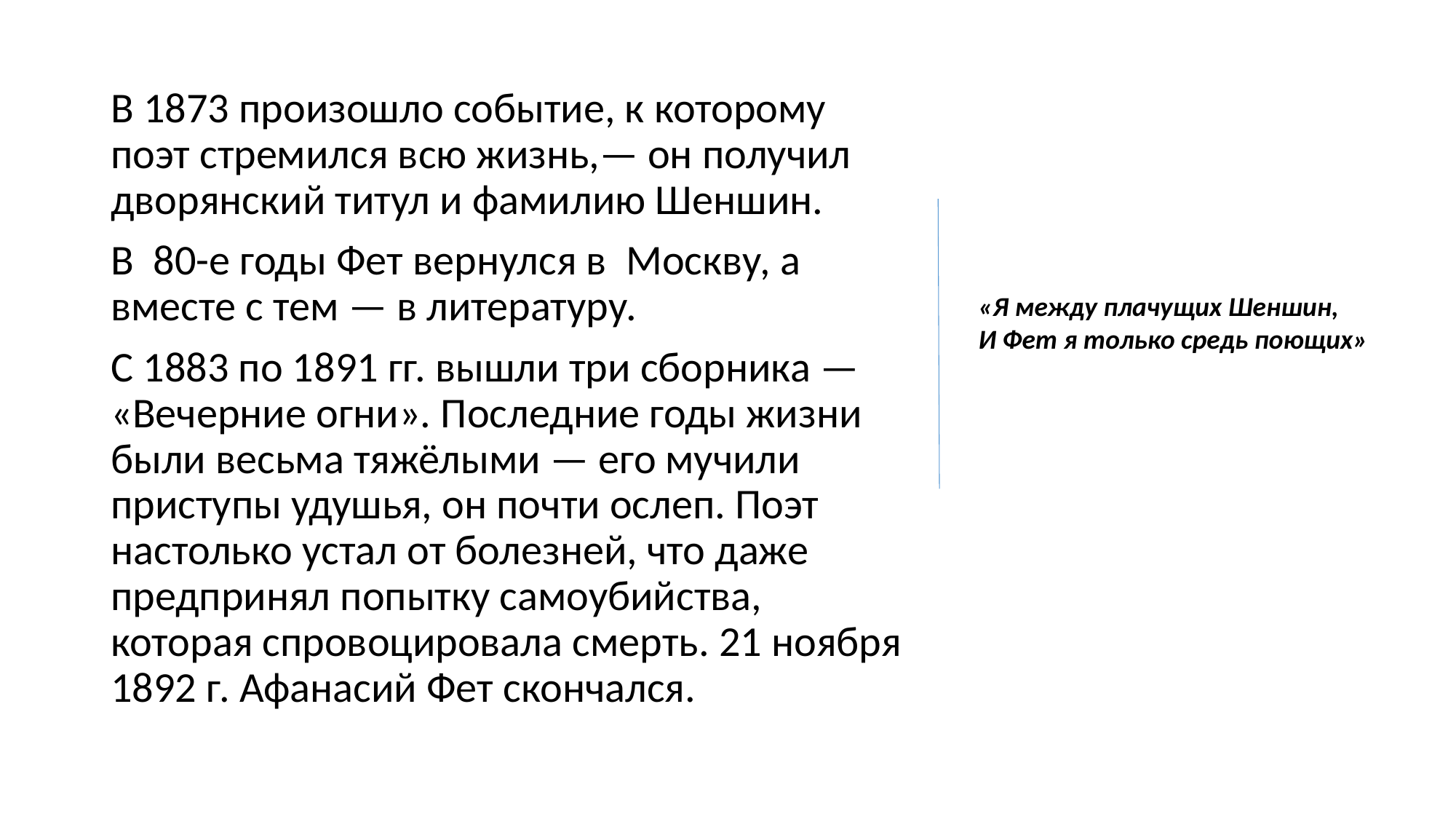

В 1873 произошло событие, к которому поэт стремился всю жизнь,— он получил дворянский титул и фамилию Шеншин.
В  80-е годы Фет вернулся в  Москву, а  вместе с тем — в литературу.
С 1883 по 1891 гг. вышли три сборника — «Вечерние огни». Последние годы жизни были весьма тяжёлыми — его мучили приступы удушья, он почти ослеп. Поэт настолько устал от болезней, что даже предпринял попытку самоубийства, которая спровоцировала смерть. 21 ноября 1892 г. Афанасий Фет скончался.

 «Я между плачущих Шеншин,
 И Фет я только средь поющих»